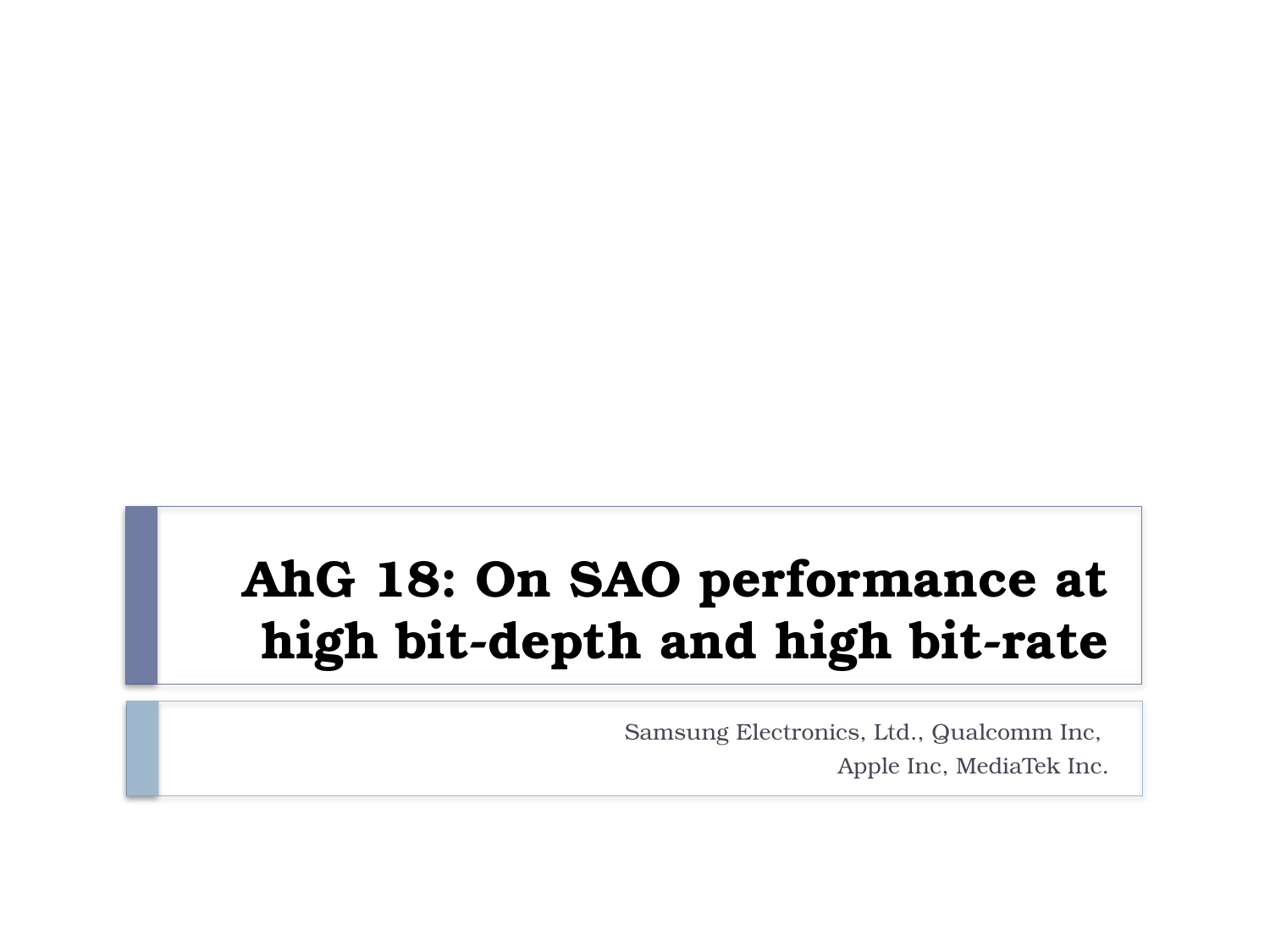

# AhG 18: On SAO performance at high bit-depth and high bit-rate
Samsung Electronics, Ltd., Qualcomm Inc,
Apple Inc, MediaTek Inc.